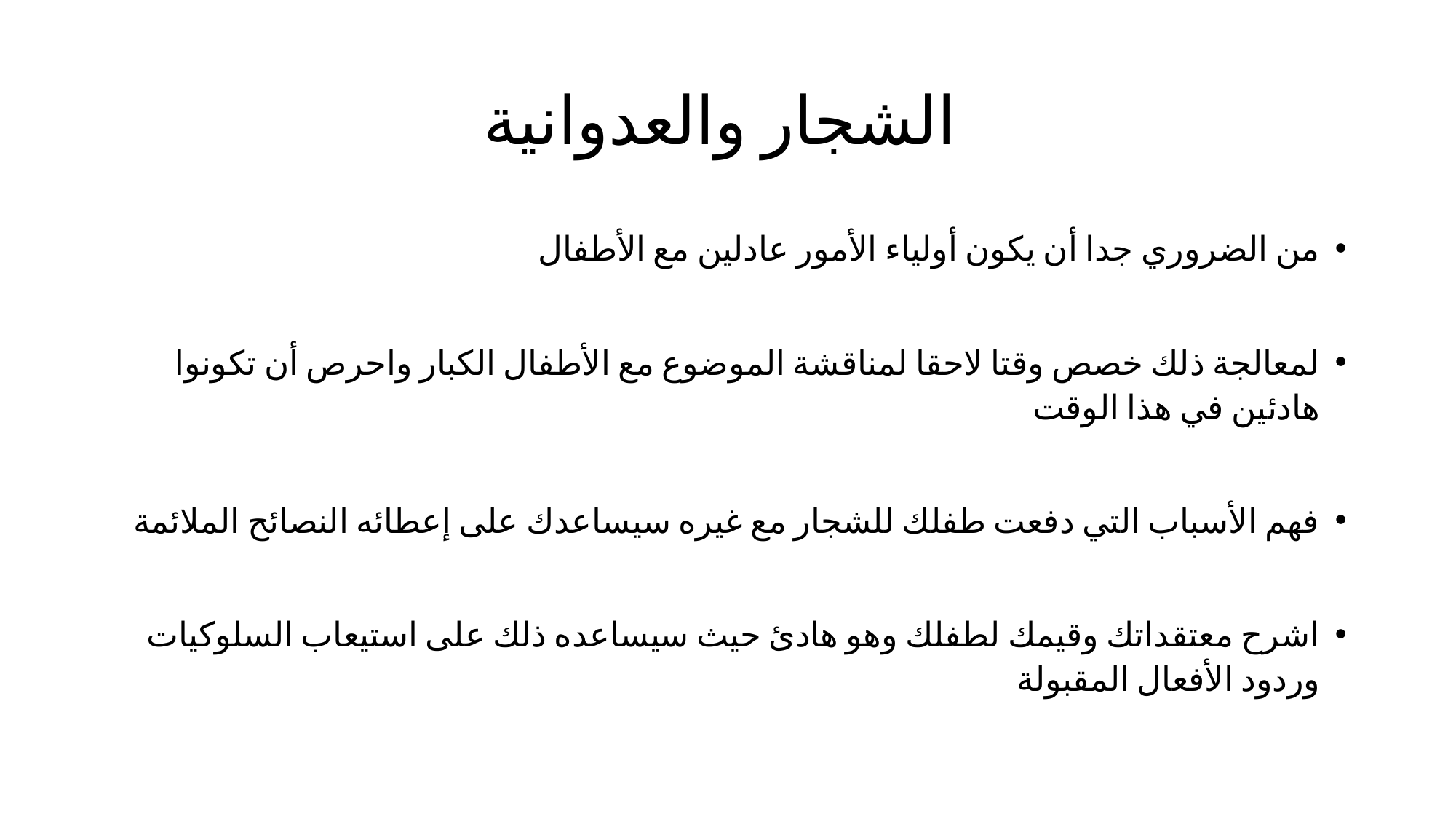

# الشجار والعدوانية
من الضروري جدا أن يكون أولياء الأمور عادلين مع الأطفال

لمعالجة ذلك خصص وقتا لاحقا لمناقشة الموضوع مع الأطفال الكبار واحرص أن تكونوا هادئين في هذا الوقت

فهم الأسباب التي دفعت طفلك للشجار مع غيره سيساعدك على إعطائه النصائح الملائمة

اشرح معتقداتك وقيمك لطفلك وهو هادئ حيث سيساعده ذلك على استيعاب السلوكيات وردود الأفعال المقبولة